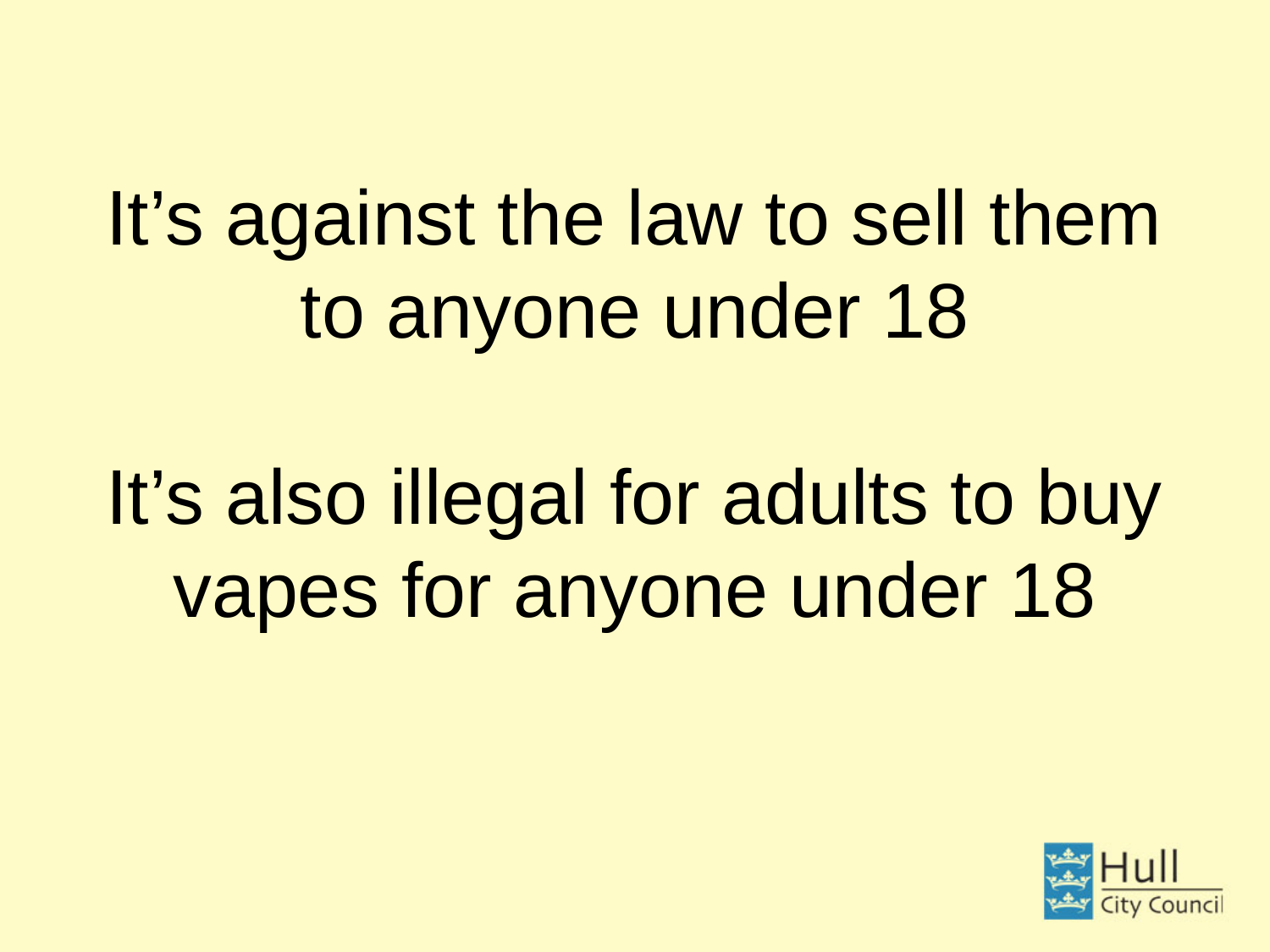

# It’s against the law to sell them to anyone under 18 It’s also illegal for adults to buy vapes for anyone under 18